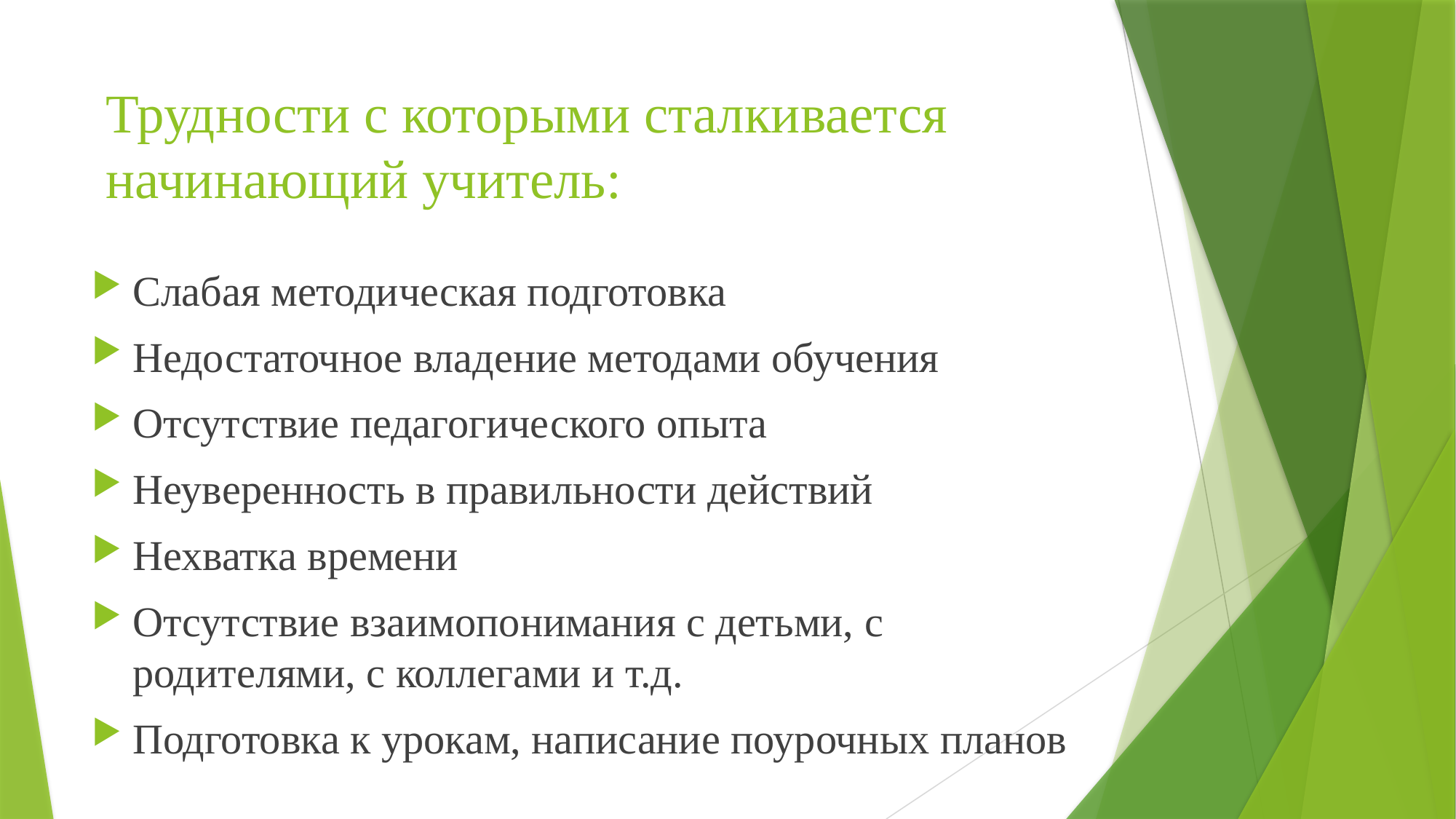

# Трудности с которыми сталкивается начинающий учитель:
Слабая методическая подготовка
Недостаточное владение методами обучения
Отсутствие педагогического опыта
Неуверенность в правильности действий
Нехватка времени
Отсутствие взаимопонимания с детьми, с родителями, с коллегами и т.д.
Подготовка к урокам, написание поурочных планов